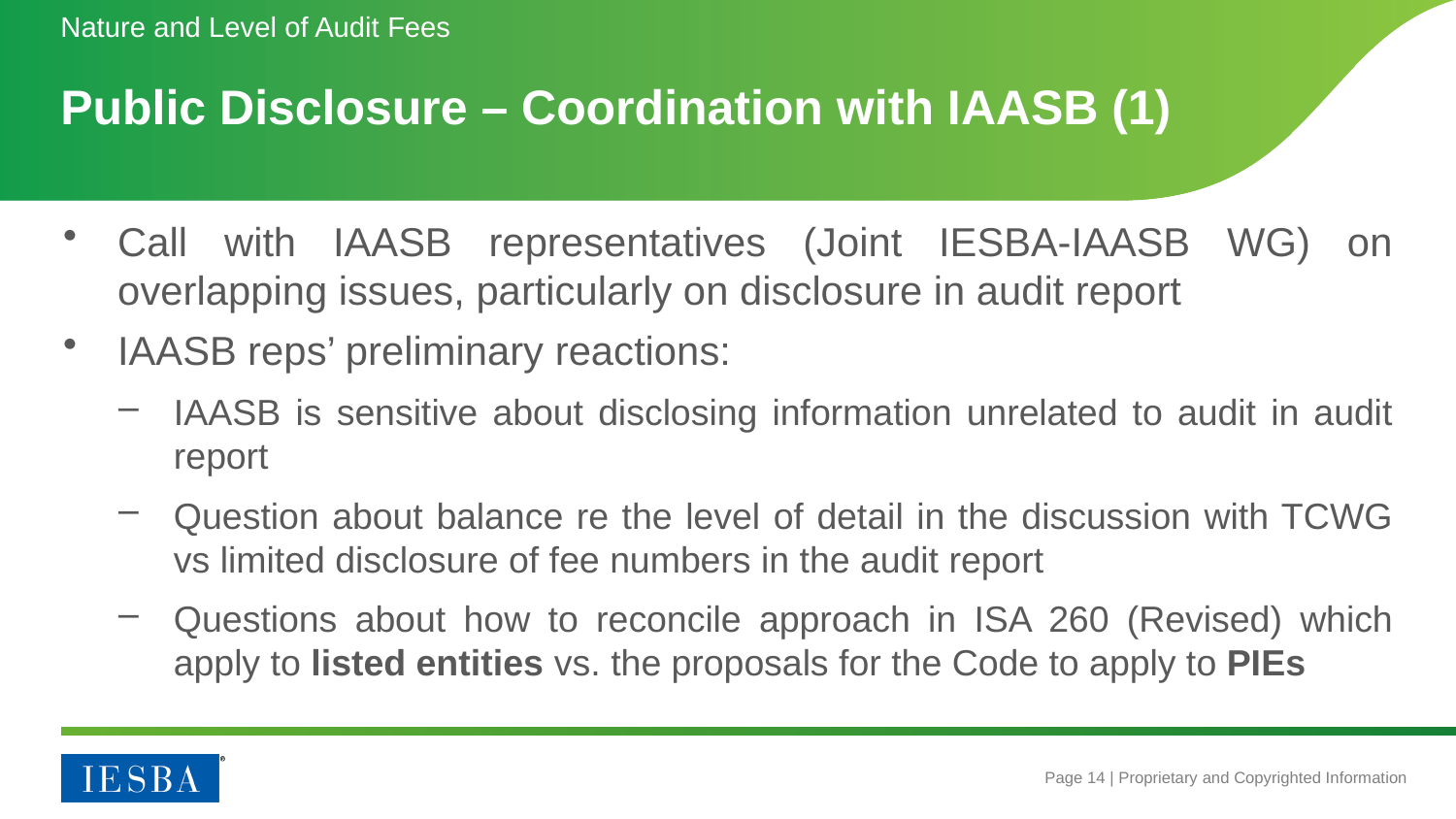

Nature and Level of Audit Fees
# Public Disclosure – Coordination with IAASB (1)

Call with IAASB representatives (Joint IESBA-IAASB WG) on overlapping issues, particularly on disclosure in audit report
IAASB reps’ preliminary reactions:
IAASB is sensitive about disclosing information unrelated to audit in audit report
Question about balance re the level of detail in the discussion with TCWG vs limited disclosure of fee numbers in the audit report
Questions about how to reconcile approach in ISA 260 (Revised) which apply to listed entities vs. the proposals for the Code to apply to PIEs